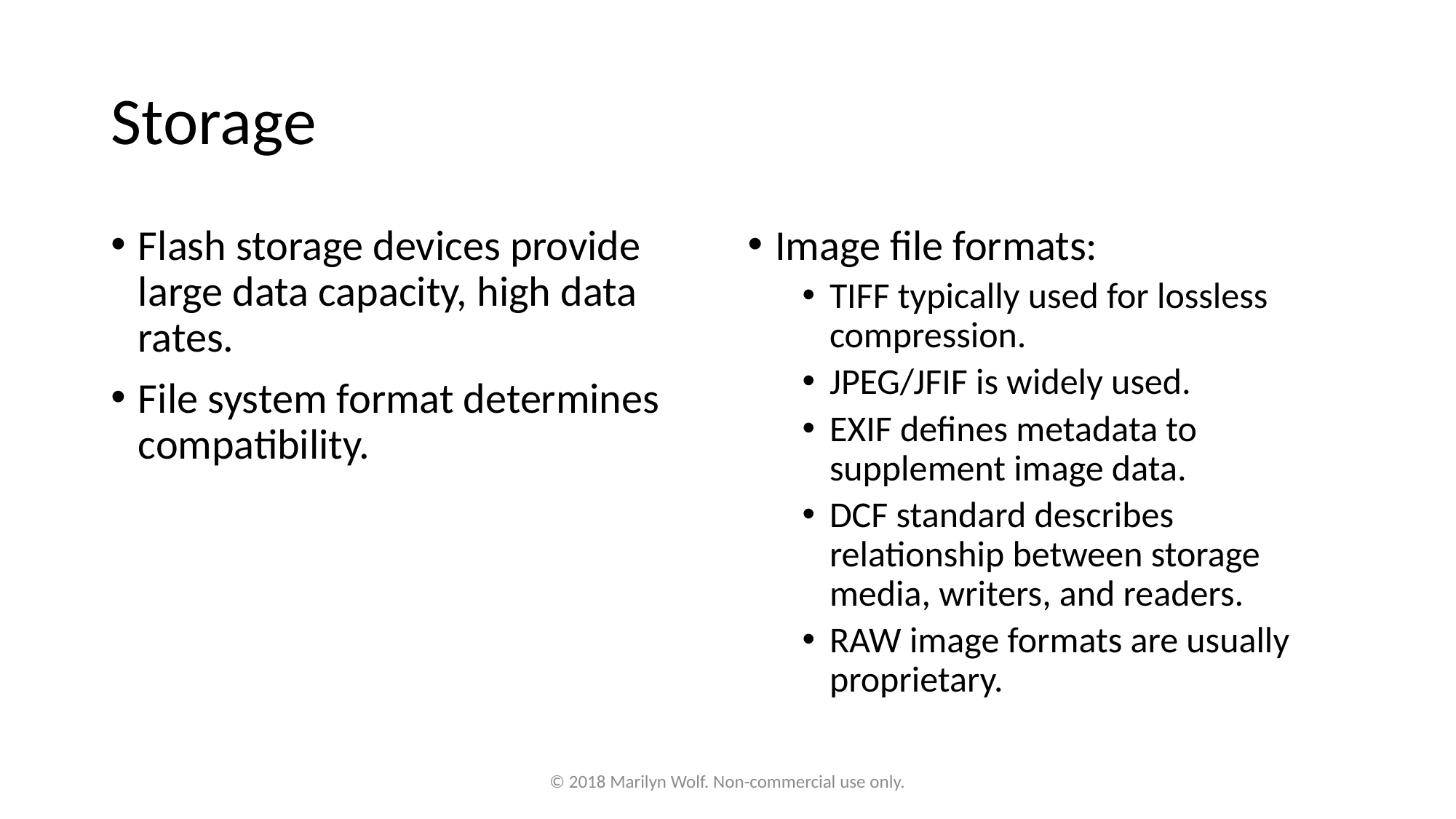

# Storage
Flash storage devices provide large data capacity, high data rates.
File system format determines compatibility.
Image file formats:
TIFF typically used for lossless compression.
JPEG/JFIF is widely used.
EXIF defines metadata to supplement image data.
DCF standard describes relationship between storage media, writers, and readers.
RAW image formats are usually proprietary.
© 2018 Marilyn Wolf. Non-commercial use only.